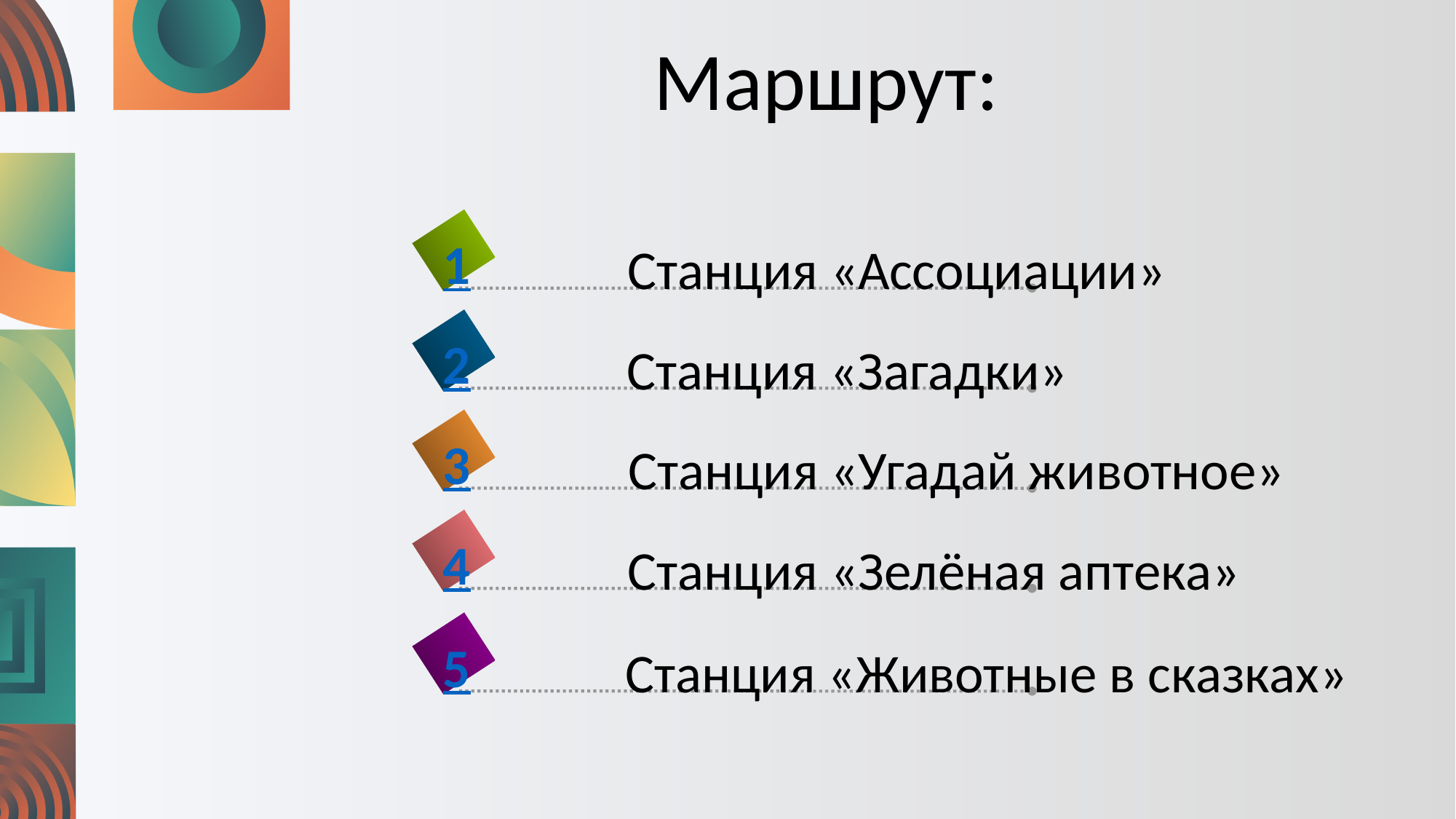

5
Click to add Title

# Маршрут:

1
Станция «Ассоциации»

2
Станция «Загадки»

3
Станция «Угадай животное»

4
Станция «Зелёная аптека»

5
Станция «Животные в сказках»